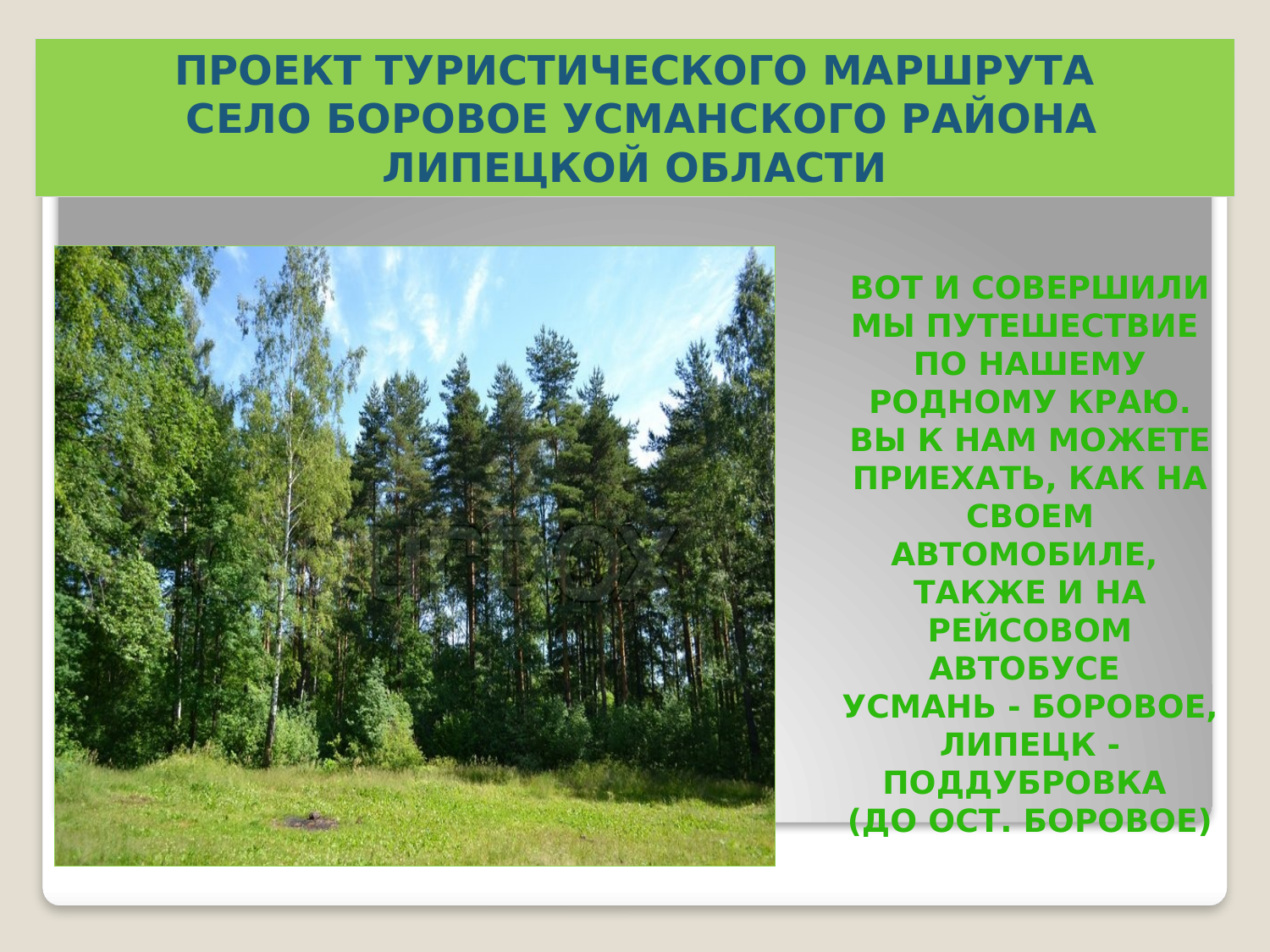

# ПРОЕКТ ТУРИСТИЧЕСКОГО МАРШРУТА СЕЛО БОРОВОЕ УСМАНСКОГО РАЙОНА ЛИПЕЦКОЙ ОБЛАСТИ